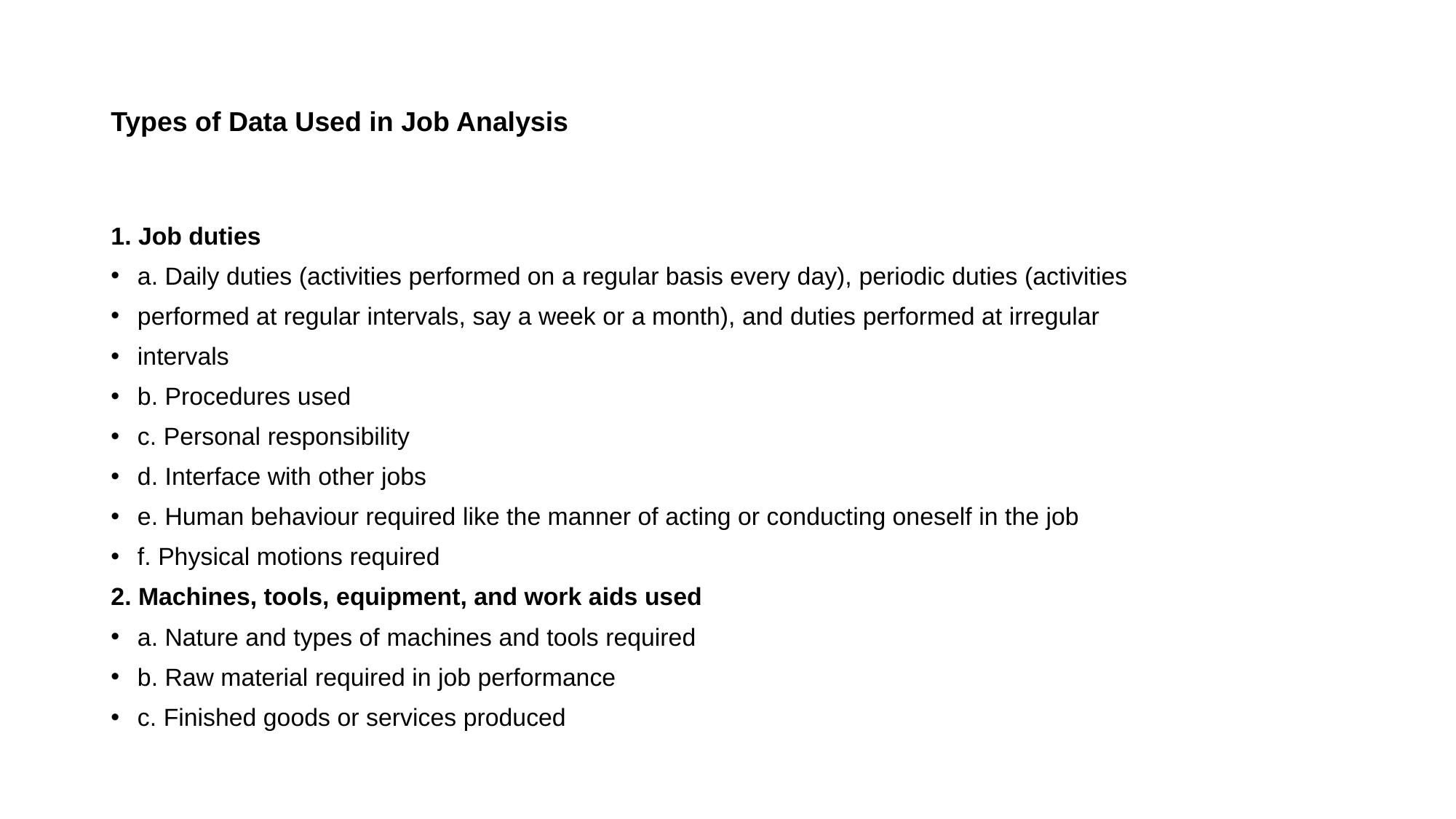

# Types of Data Used in Job Analysis
1. Job duties
a. Daily duties (activities performed on a regular basis every day), periodic duties (activities
performed at regular intervals, say a week or a month), and duties performed at irregular
intervals
b. Procedures used
c. Personal responsibility
d. Interface with other jobs
e. Human behaviour required like the manner of acting or conducting oneself in the job
f. Physical motions required
2. Machines, tools, equipment, and work aids used
a. Nature and types of machines and tools required
b. Raw material required in job performance
c. Finished goods or services produced